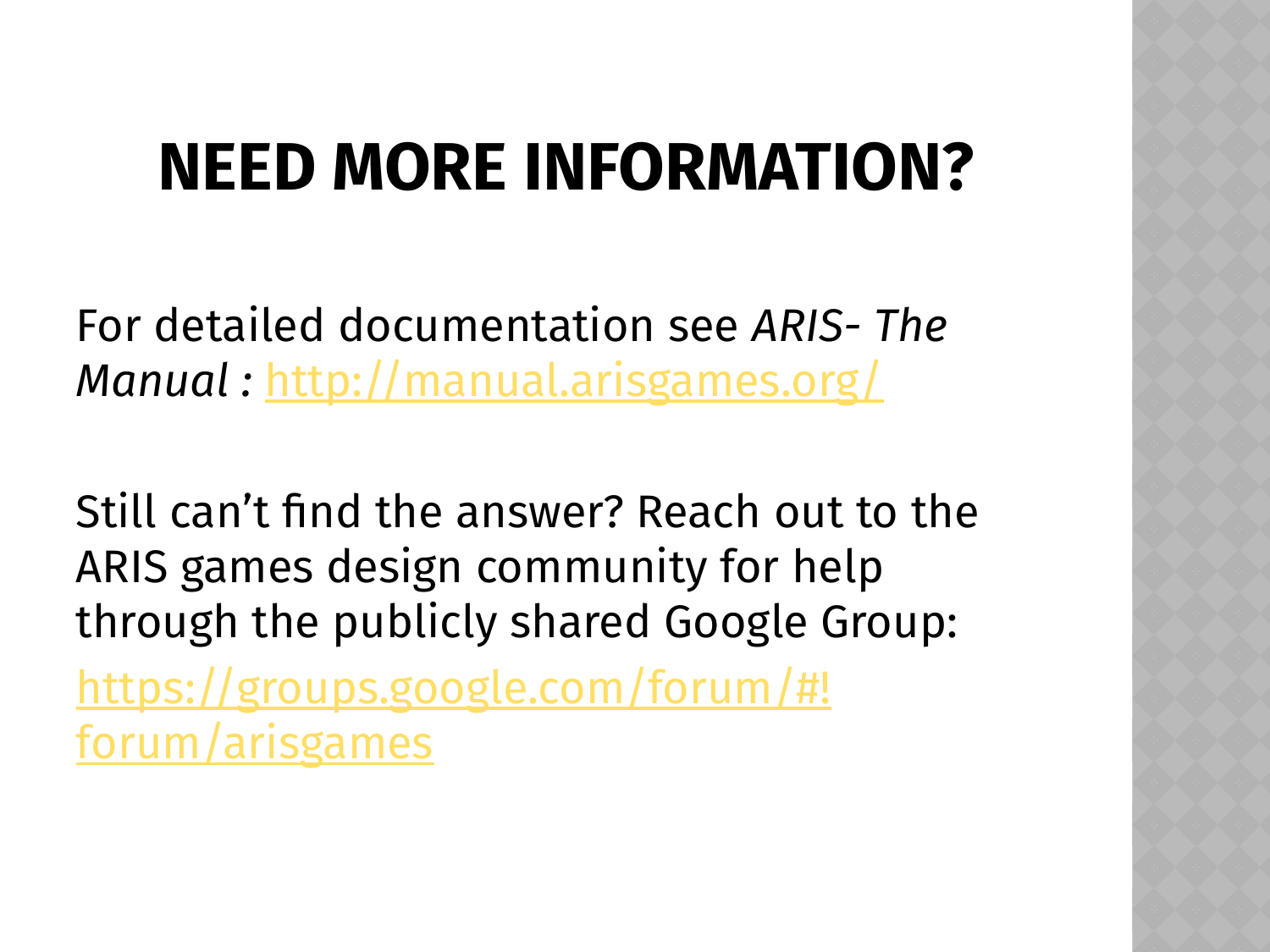

# Need more information?

For detailed documentation see ARIS- The Manual : http://manual.arisgames.org/

Still can’t find the answer? Reach out to the ARIS games design community for help through the publicly shared Google Group:
https://groups.google.com/forum/#!forum/arisgames